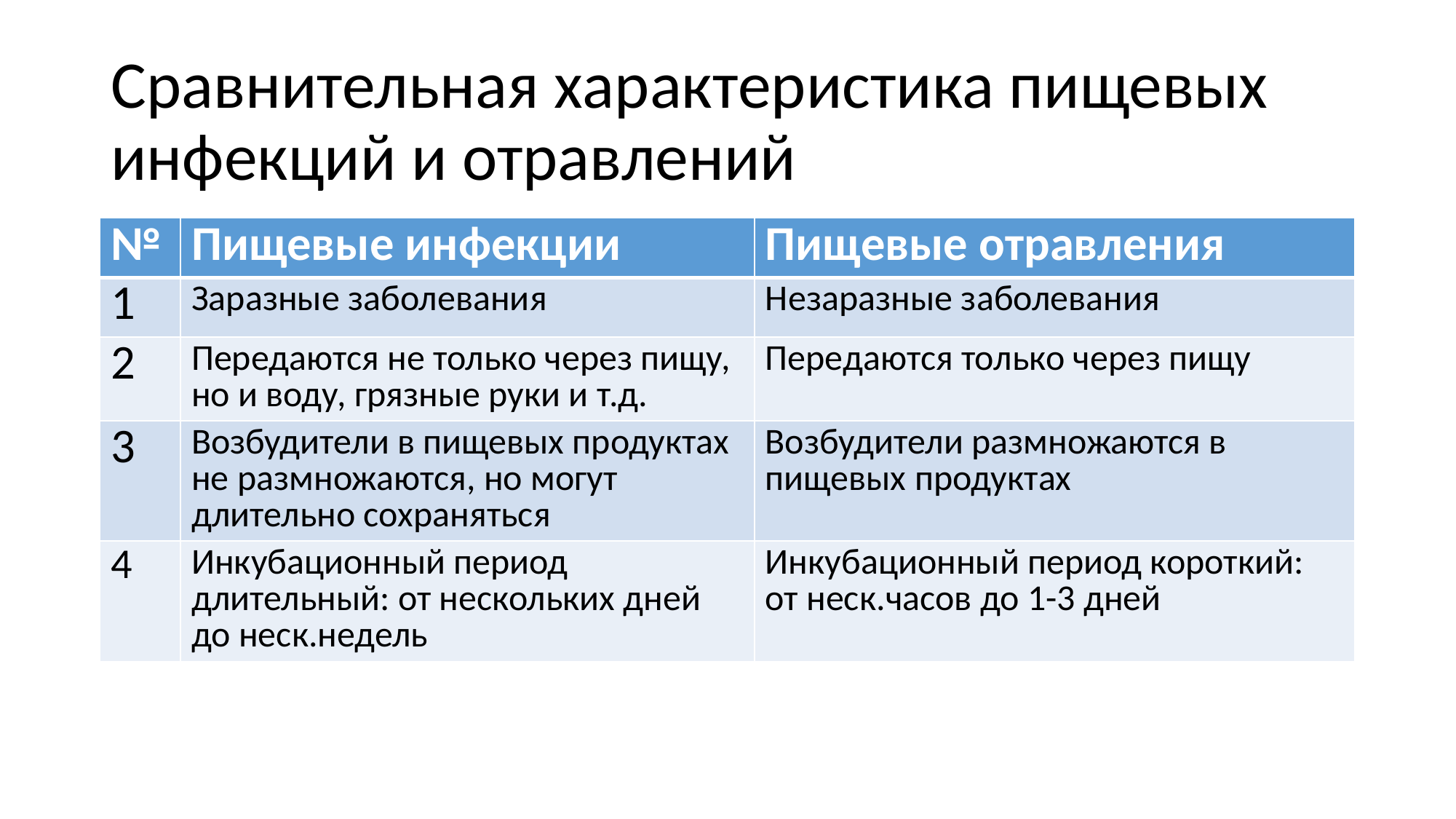

# Сравнительная характеристика пищевых инфекций и отравлений
| № | Пищевые инфекции | Пищевые отравления |
| --- | --- | --- |
| 1 | Заразные заболевания | Незаразные заболевания |
| 2 | Передаются не только через пищу, но и воду, грязные руки и т.д. | Передаются только через пищу |
| 3 | Возбудители в пищевых продуктах не размножаются, но могут длительно сохраняться | Возбудители размножаются в пищевых продуктах |
| 4 | Инкубационный период длительный: от нескольких дней до неск.недель | Инкубационный период короткий: от неск.часов до 1-3 дней |